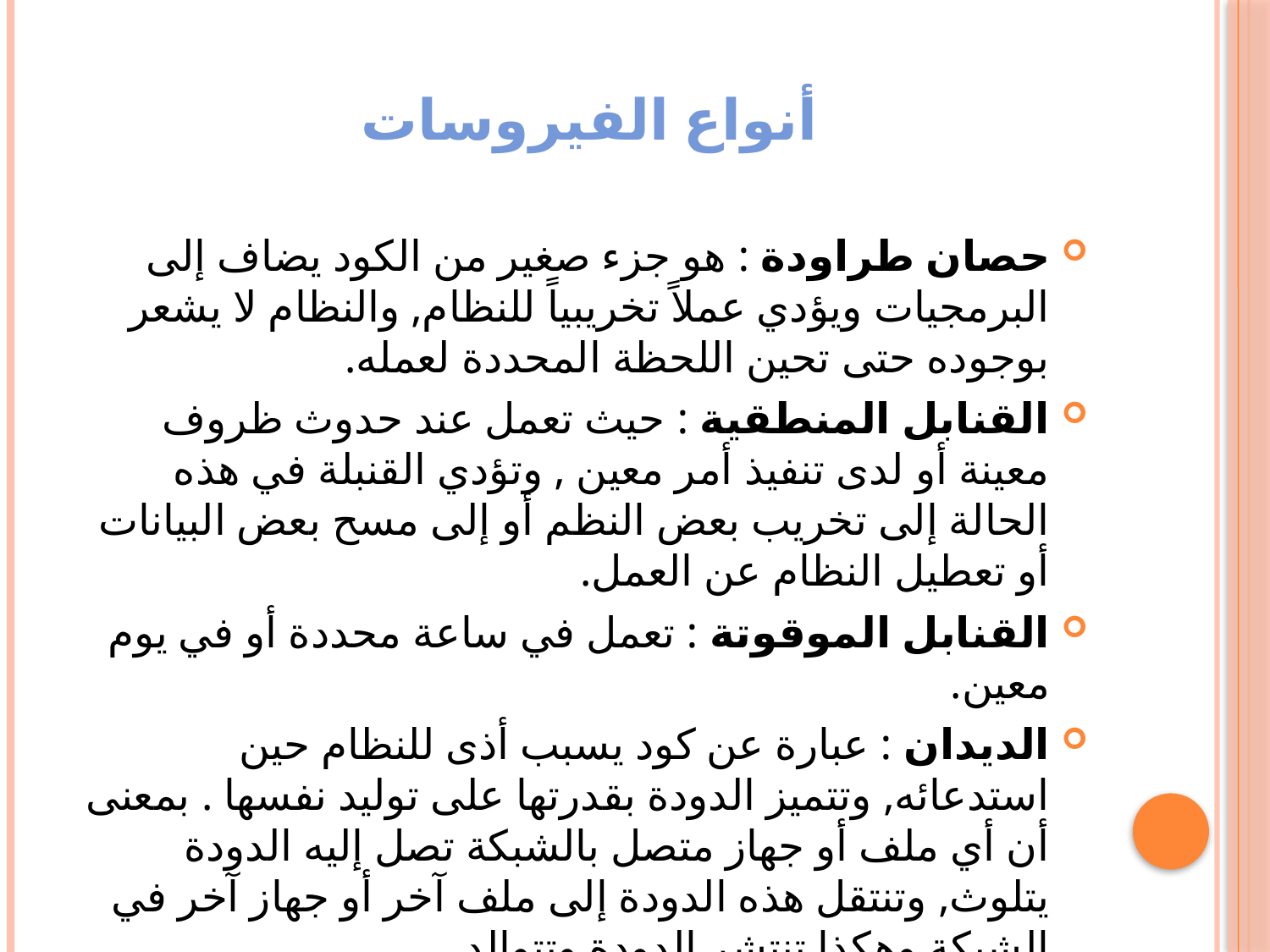

# أنواع الفيروسات
حصان طراودة : هو جزء صغير من الكود يضاف إلى البرمجيات ويؤدي عملاً تخريبياً للنظام, والنظام لا يشعر بوجوده حتى تحين اللحظة المحددة لعمله.
القنابل المنطقية : حيث تعمل عند حدوث ظروف معينة أو لدى تنفيذ أمر معين , وتؤدي القنبلة في هذه الحالة إلى تخريب بعض النظم أو إلى مسح بعض البيانات أو تعطيل النظام عن العمل.
القنابل الموقوتة : تعمل في ساعة محددة أو في يوم معين.
الديدان : عبارة عن كود يسبب أذى للنظام حين استدعائه, وتتميز الدودة بقدرتها على توليد نفسها . بمعنى أن أي ملف أو جهاز متصل بالشبكة تصل إليه الدودة يتلوث, وتنتقل هذه الدودة إلى ملف آخر أو جهاز آخر في الشبكة وهكذا تنتشر الدودة وتتوالد.